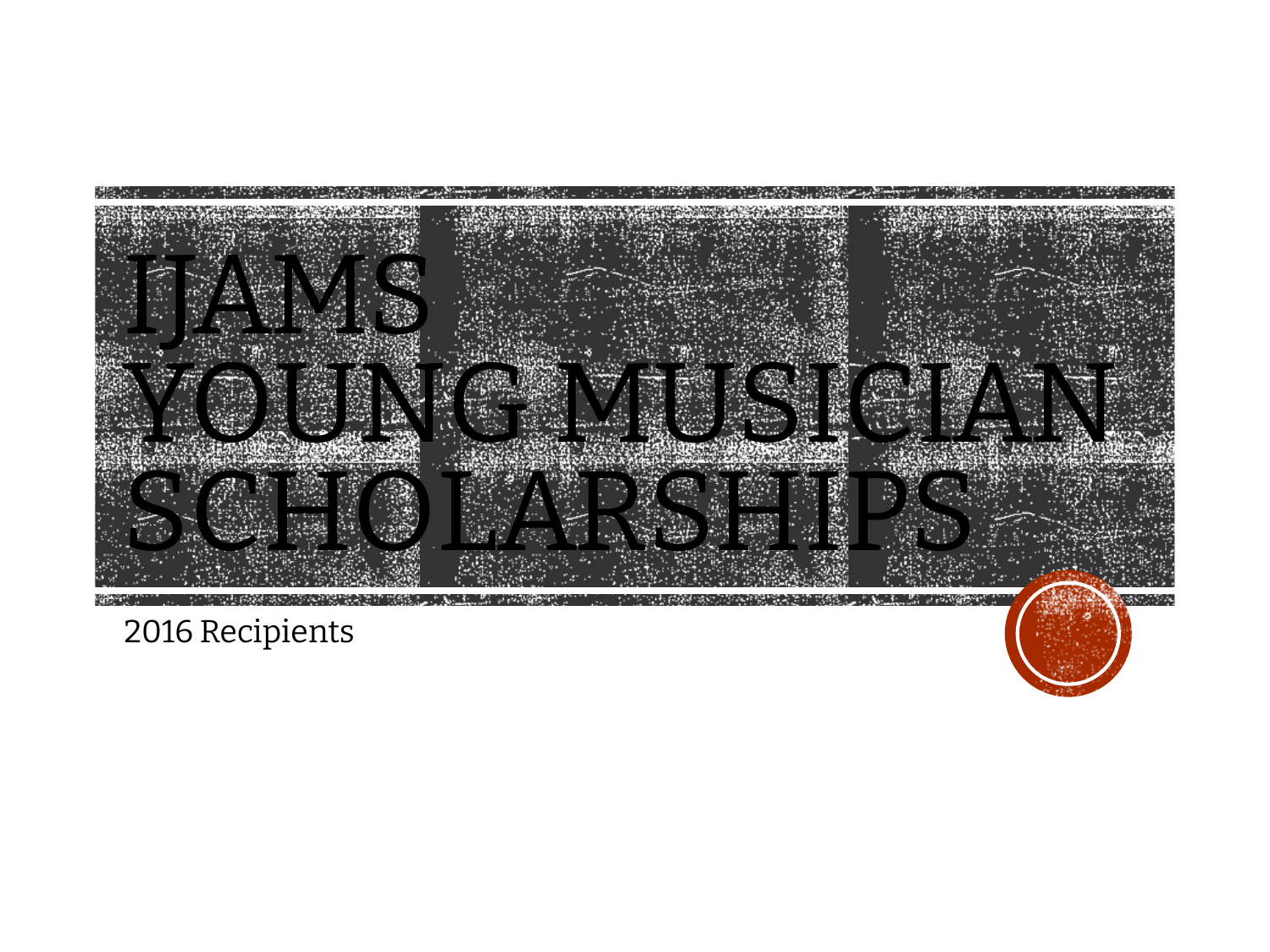

# iJams Young Musician Scholarships
2016 Recipients